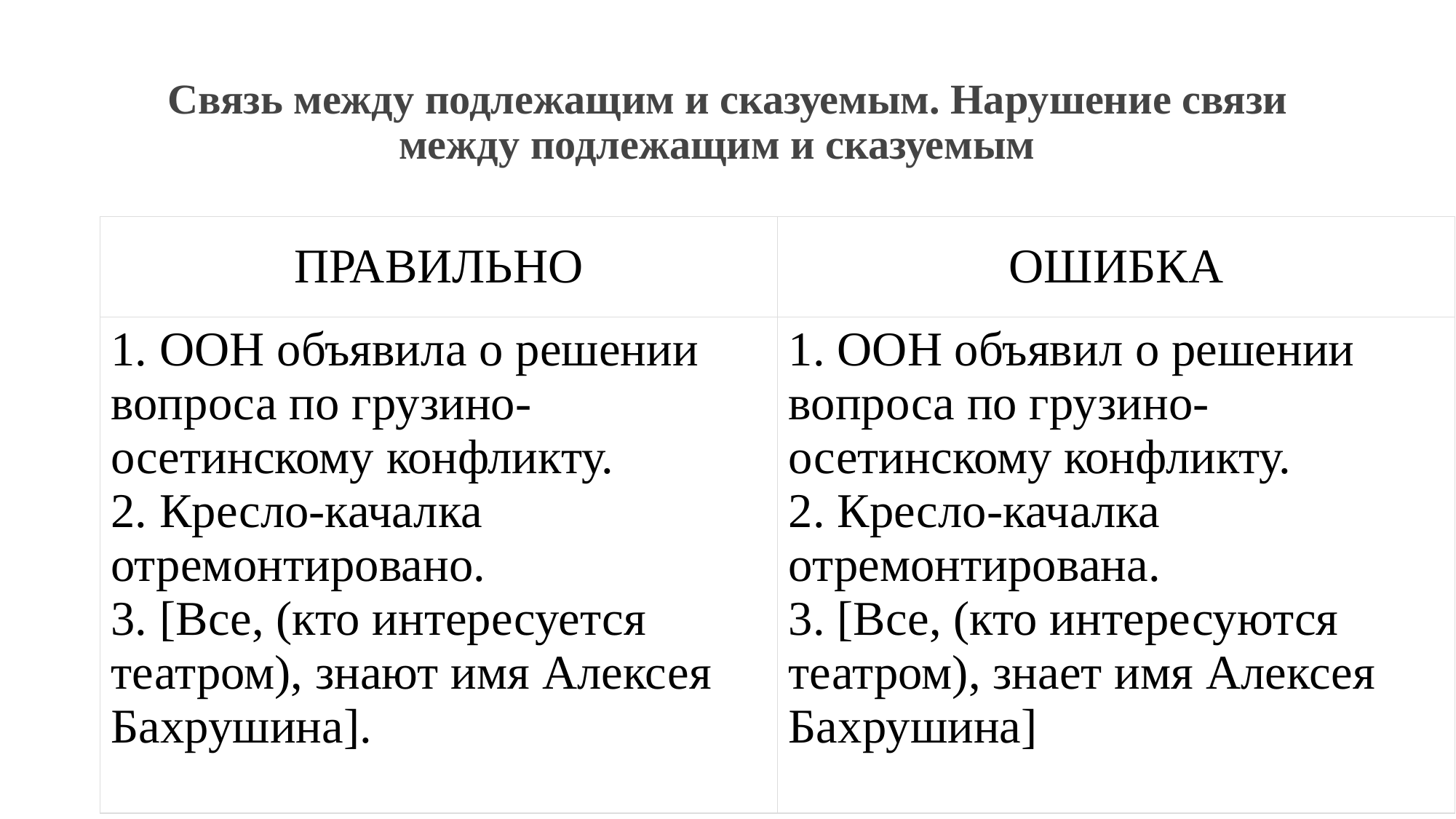

# Связь между подлежащим и сказуемым. Нарушение связи между подлежащим и сказуемым
| ПРАВИЛЬНО | ОШИБКА |
| --- | --- |
| 1. ООН объявила о решении вопроса по грузино-осетинскому конфликту. 2. Кресло-качалка отремонтировано. 3. [Все, (кто интересуется театром), знают имя Алексея Бахрушина]. | 1. ООН объявил о решении вопроса по грузино-осетинскому конфликту. 2. Кресло-качалка отремонтирована. 3. [Все, (кто интересуются театром), знает имя Алексея Бахрушина] |